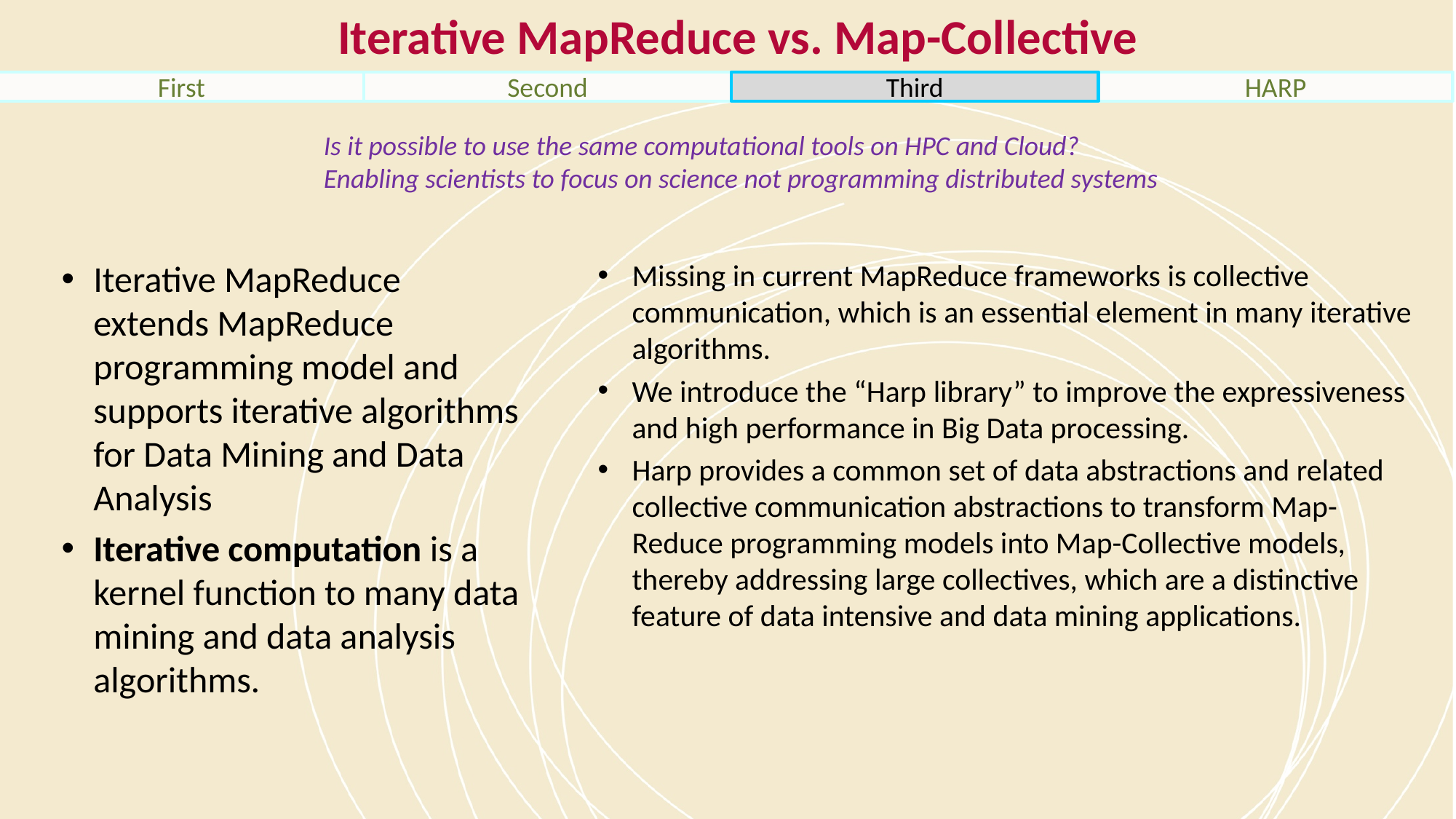

# Iterative MapReduce vs. Map-Collective
Is it possible to use the same computational tools on HPC and Cloud?
Enabling scientists to focus on science not programming distributed systems

Iterative MapReduce extends MapReduce programming model and supports iterative algorithms for Data Mining and Data Analysis
Iterative computation is a kernel function to many data mining and data analysis algorithms.

Missing in current MapReduce frameworks is collective communication, which is an essential element in many iterative algorithms.
We introduce the “Harp library” to improve the expressiveness and high performance in Big Data processing.
Harp provides a common set of data abstractions and related collective communication abstractions to transform Map-Reduce programming models into Map-Collective models, thereby addressing large collectives, which are a distinctive feature of data intensive and data mining applications.